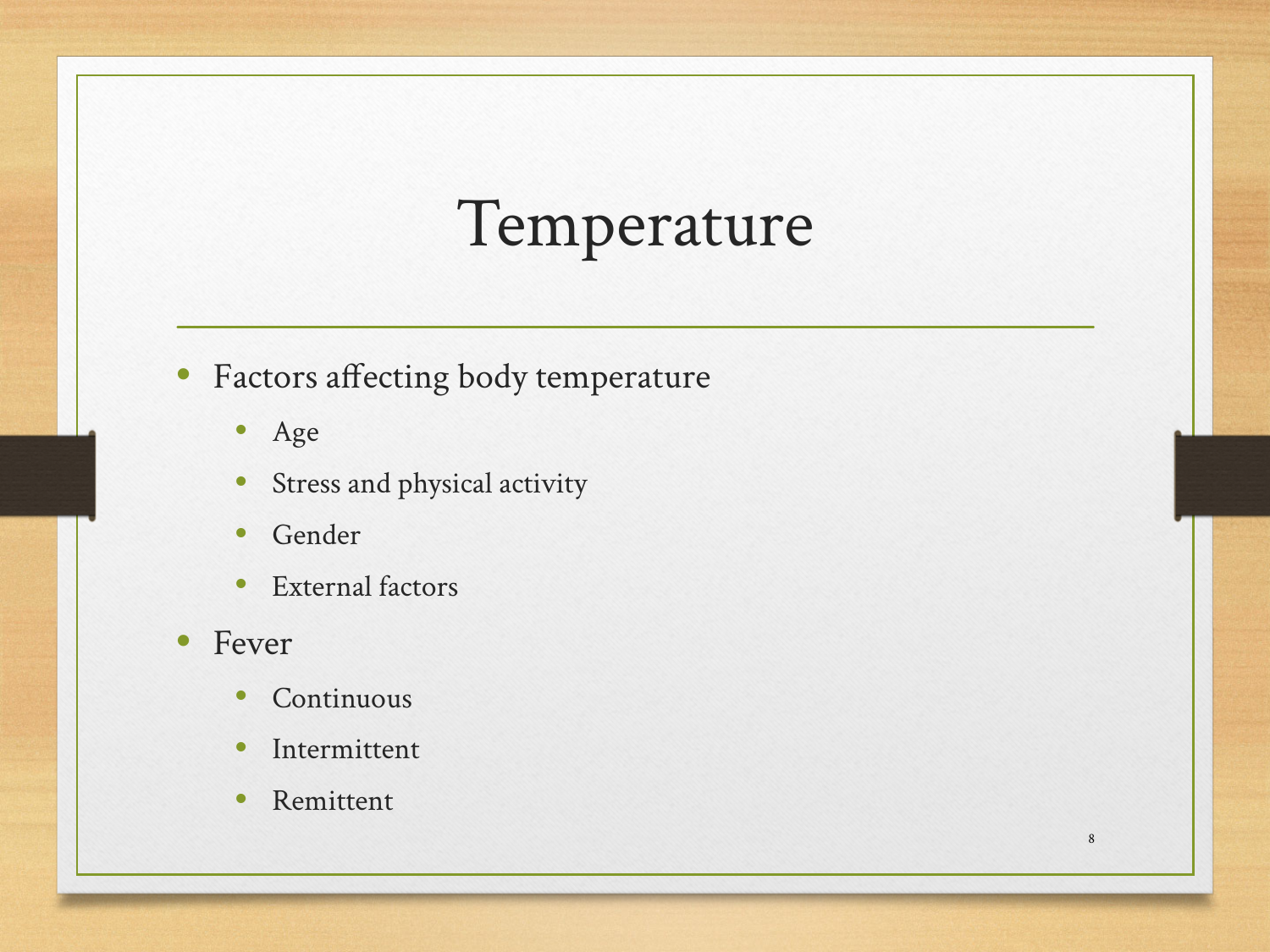

# Temperature
Factors affecting body temperature
Age
Stress and physical activity
Gender
External factors
Fever
Continuous
Intermittent
Remittent
 8